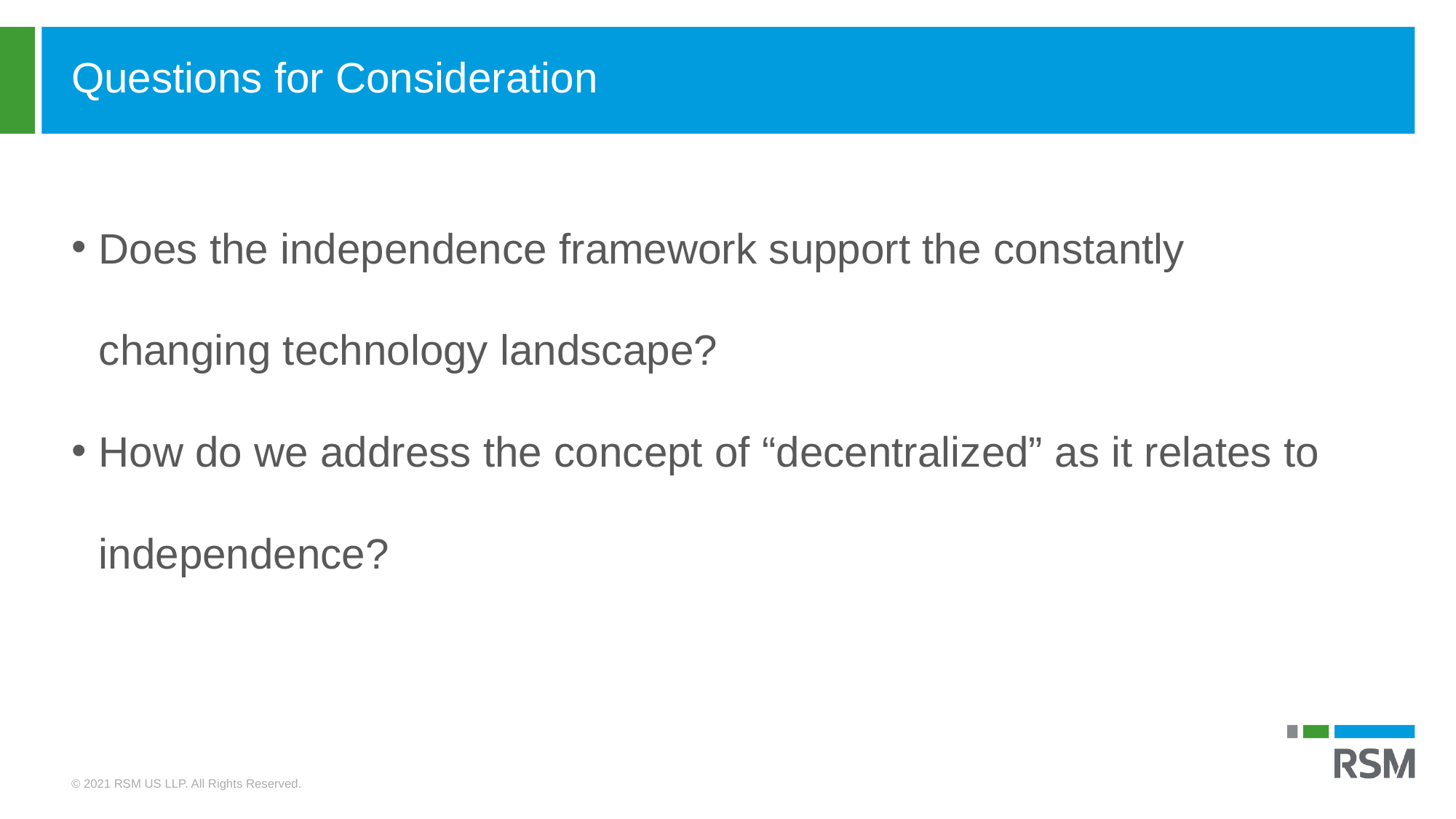

# Questions for Consideration
Does the independence framework support the constantly changing technology landscape?
How do we address the concept of “decentralized” as it relates to independence?